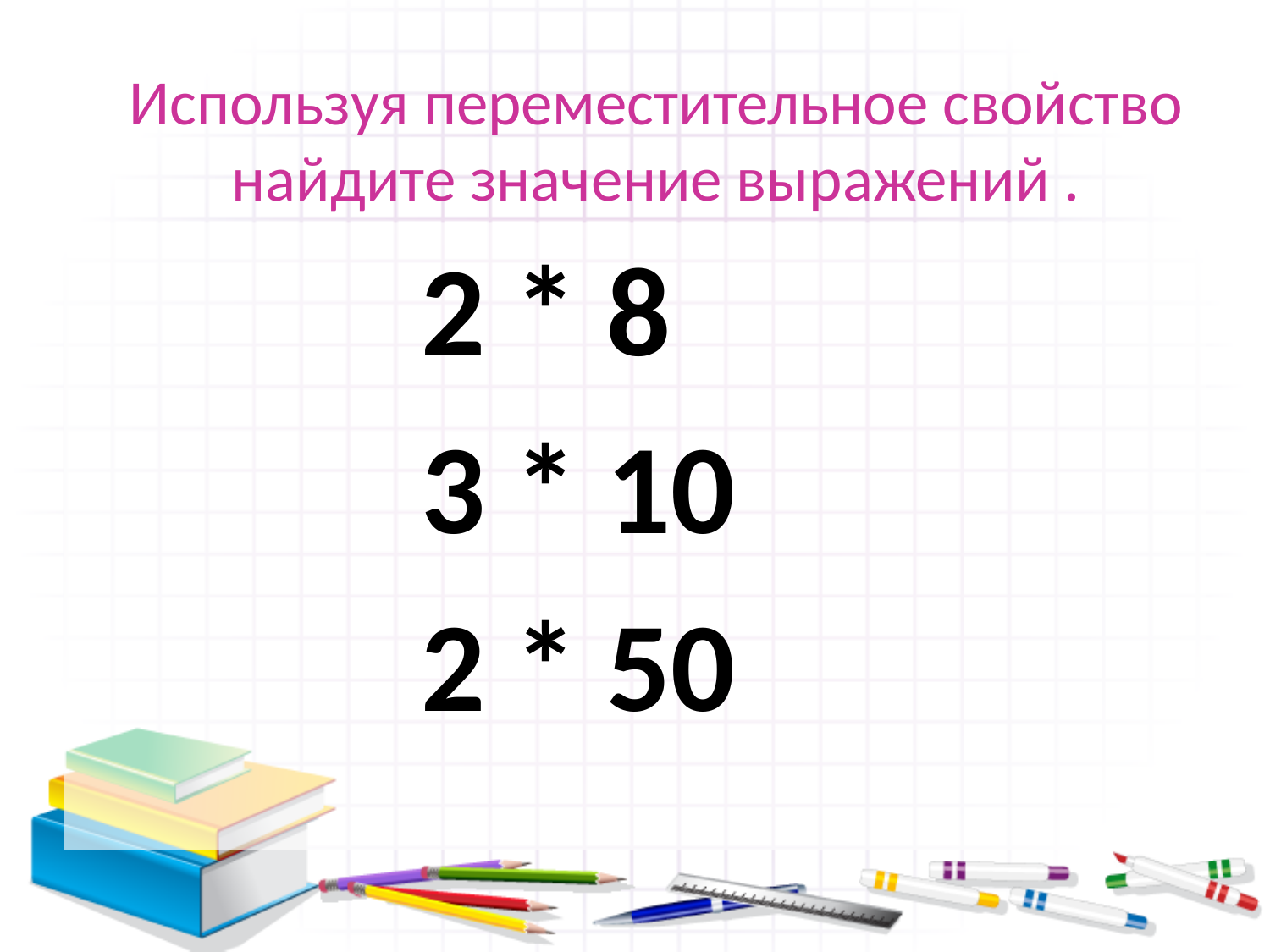

# Используя переместительное свойство найдите значение выражений .
            2 * 8
            3 * 10
            2 * 50